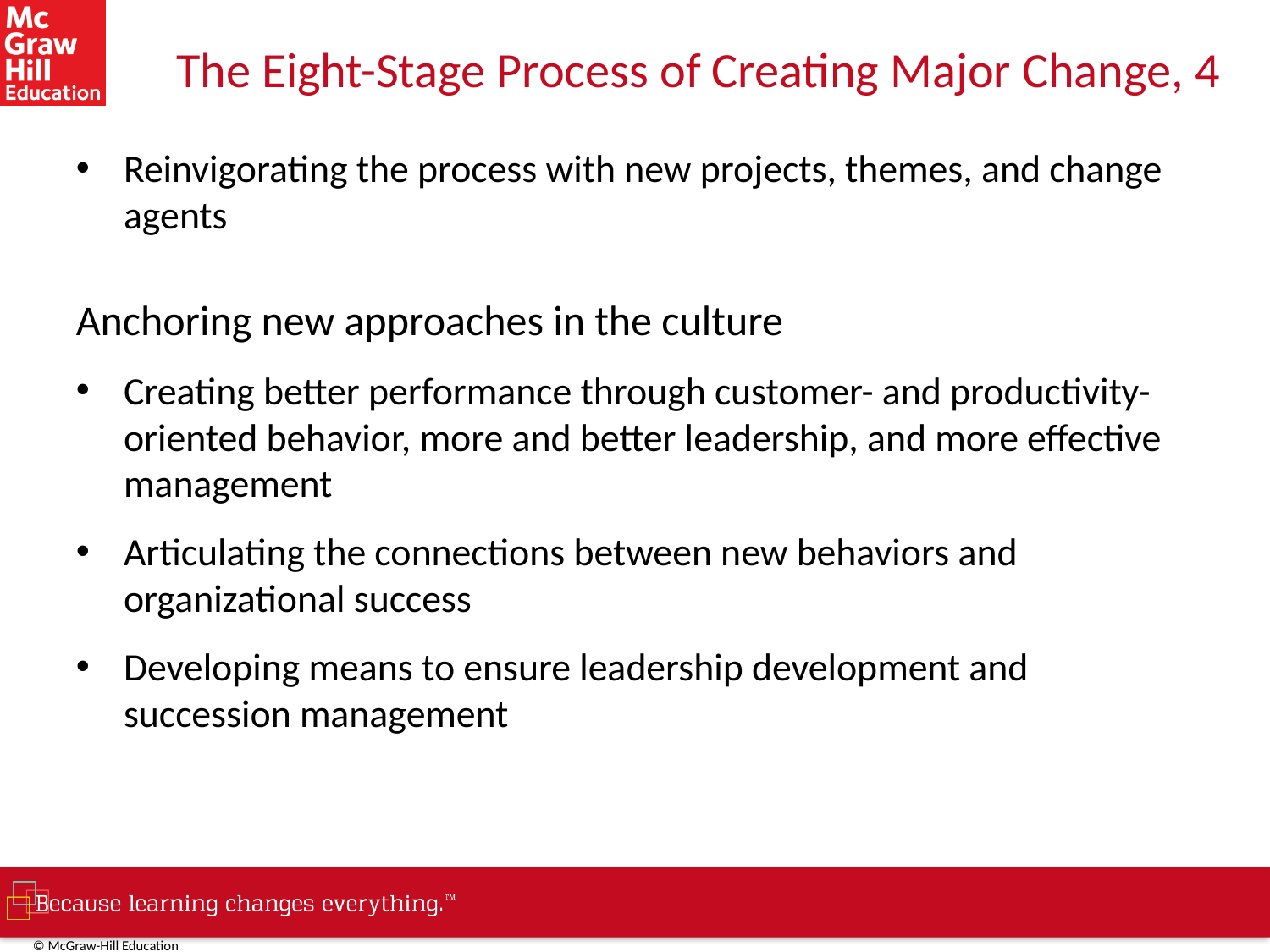

# The Eight-Stage Process of Creating Major Change, 4
Reinvigorating the process with new projects, themes, and change agents

Anchoring new approaches in the culture
Creating better performance through customer- and productivity-oriented behavior, more and better leadership, and more effective management
Articulating the connections between new behaviors and organizational success
Developing means to ensure leadership development and succession management